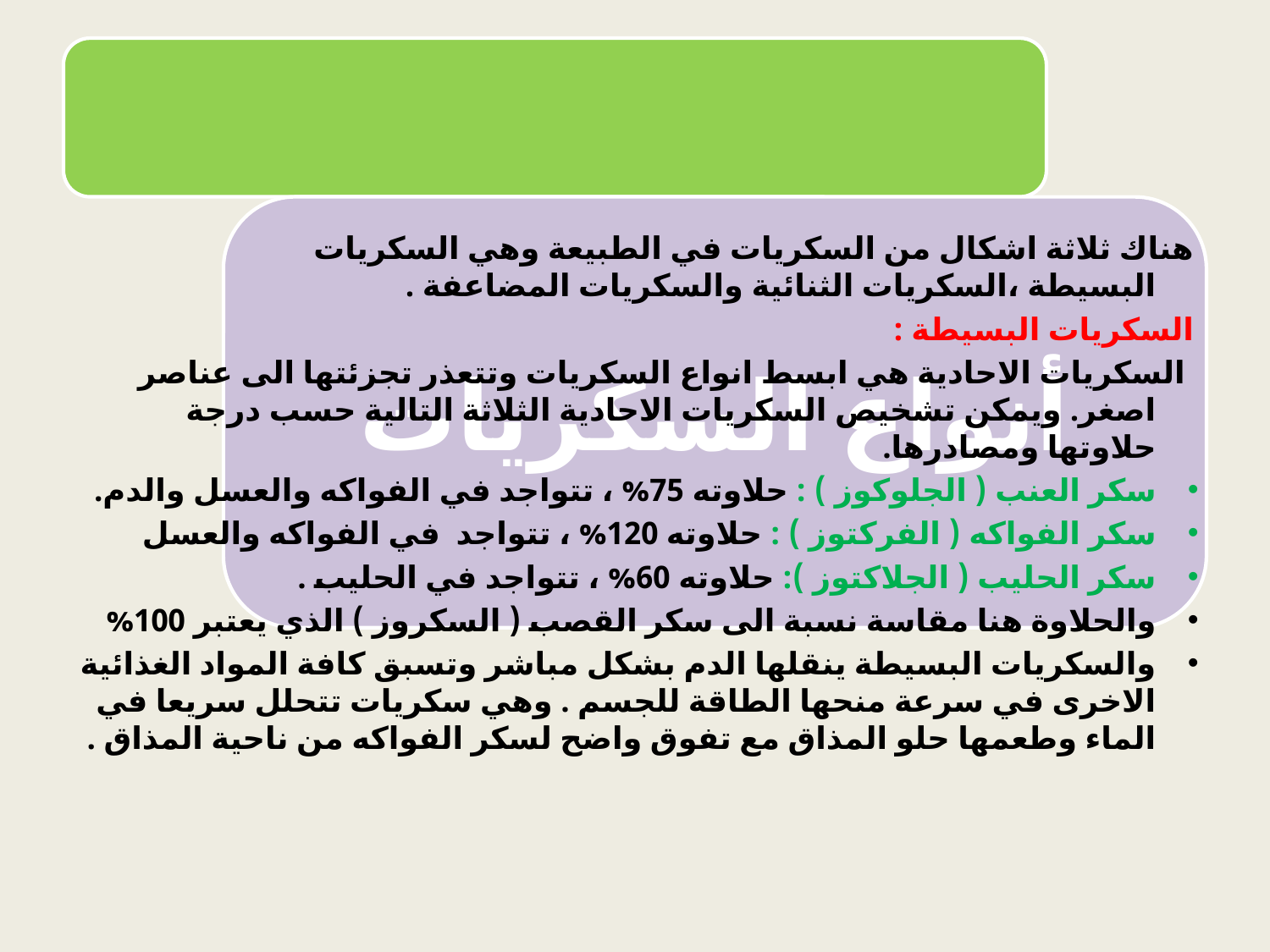

أنواع السكريات
هناك ثلاثة اشكال من السكريات في الطبيعة وهي السكريات البسيطة ،السكريات الثنائية والسكريات المضاعفة .
السكريات البسيطة :
 السكريات الاحادية هي ابسط انواع السكريات وتتعذر تجزئتها الى عناصر اصغر. ويمكن تشخيص السكريات الاحادية الثلاثة التالية حسب درجة حلاوتها ومصادرها.
سكر العنب ( الجلوكوز ) : حلاوته 75% ، تتواجد في الفواكه والعسل والدم.
سكر الفواكه ( الفركتوز ) : حلاوته 120% ، تتواجد  في الفواكه والعسل
سكر الحليب ( الجلاكتوز ): حلاوته 60% ، تتواجد في الحليب .
والحلاوة هنا مقاسة نسبة الى سكر القصب ( السكروز ) الذي يعتبر 100%
والسكريات البسيطة ينقلها الدم بشكل مباشر وتسبق كافة المواد الغذائية الاخرى في سرعة منحها الطاقة للجسم . وهي سكريات تتحلل سريعا في الماء وطعمها حلو المذاق مع تفوق واضح لسكر الفواكه من ناحية المذاق .